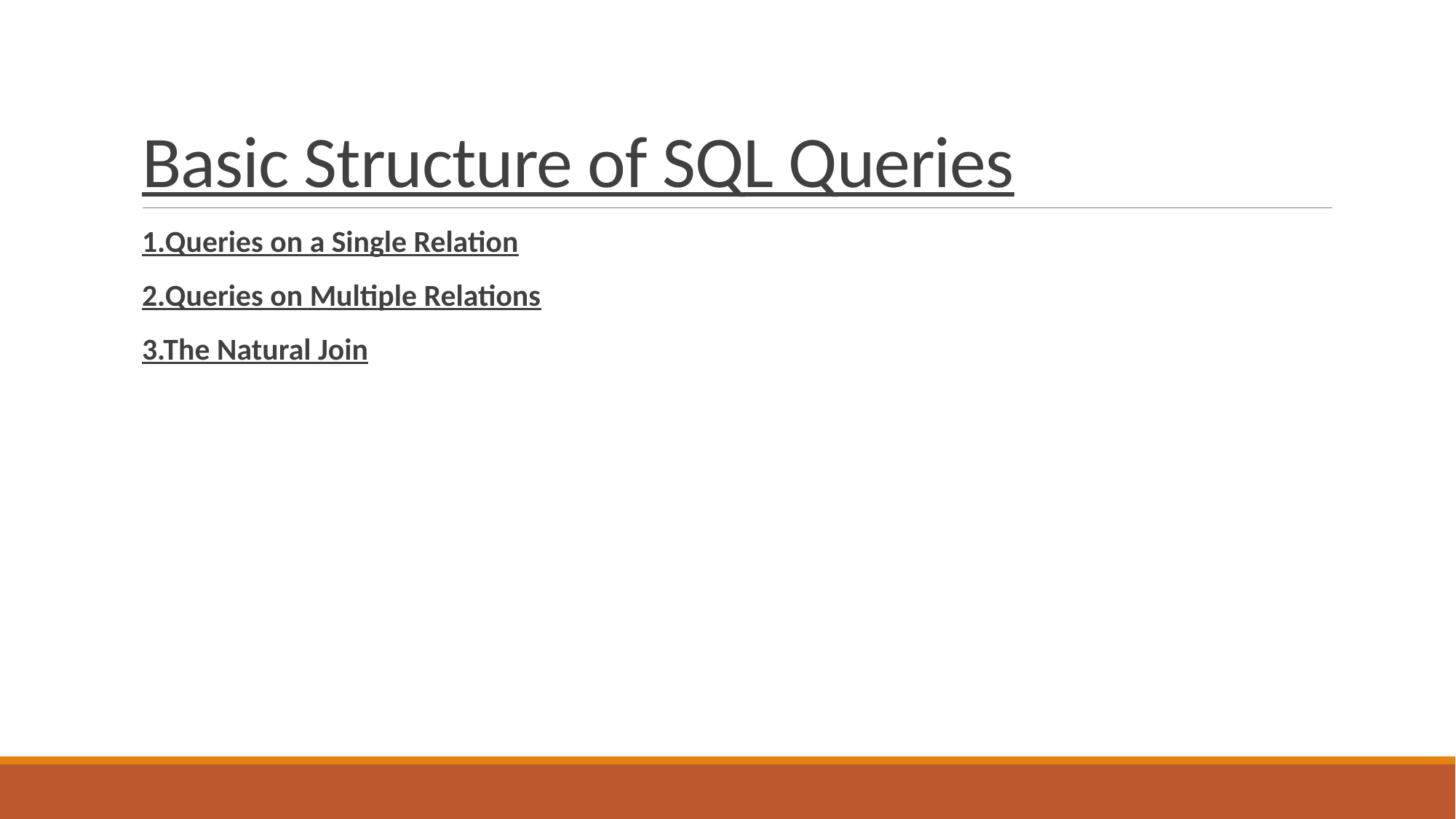

# Basic Structure of SQL Queries
1.Queries on a Single Relation
2.Queries on Multiple Relations
3.The Natural Join